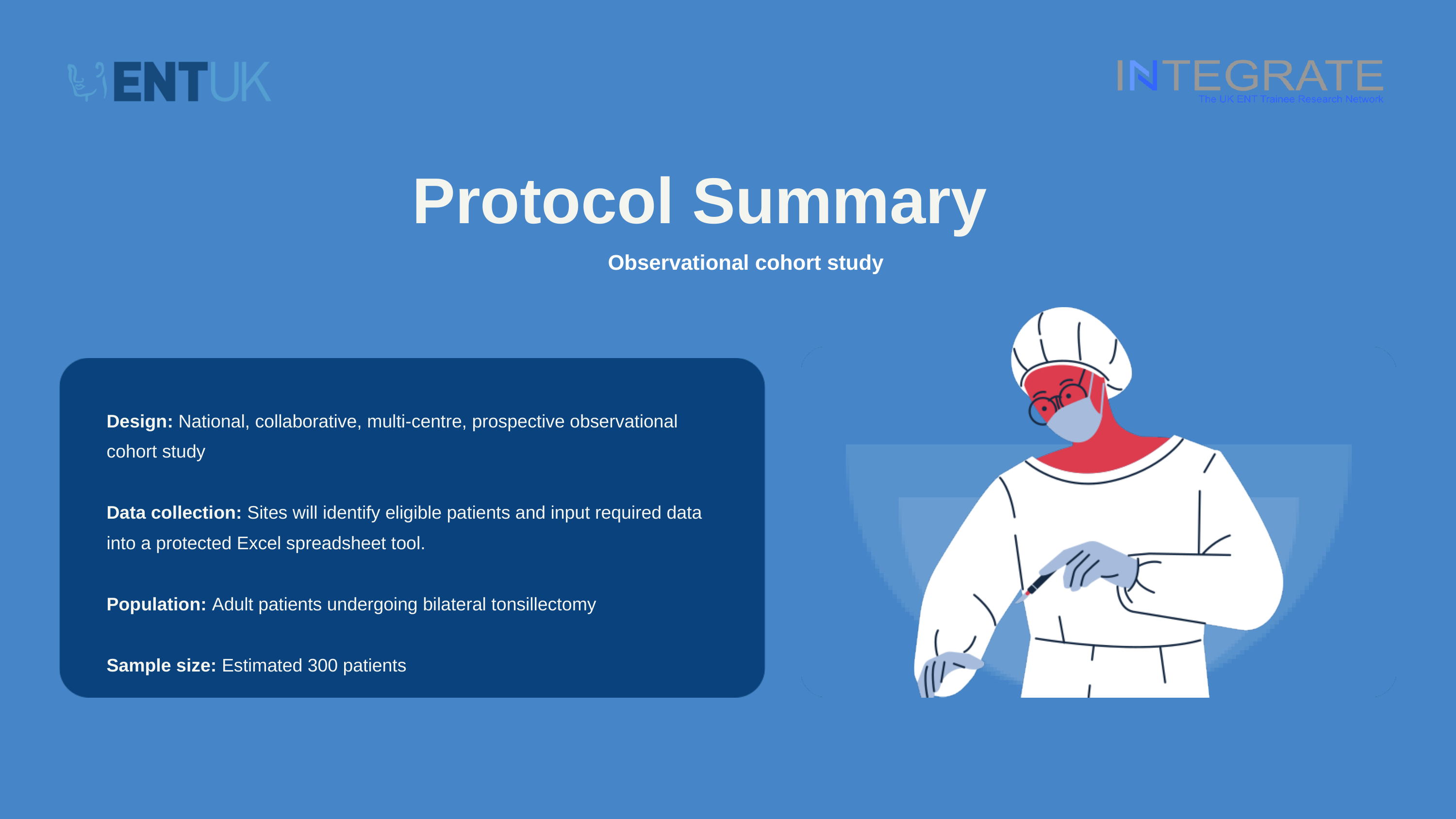

Protocol Summary
Observational cohort study

Design: National, collaborative, multi-centre, prospective observational cohort study

Data collection: Sites will identify eligible patients and input required data into a protected Excel spreadsheet tool.

Population: Adult patients undergoing bilateral tonsillectomy

Sample size: Estimated 300 patients